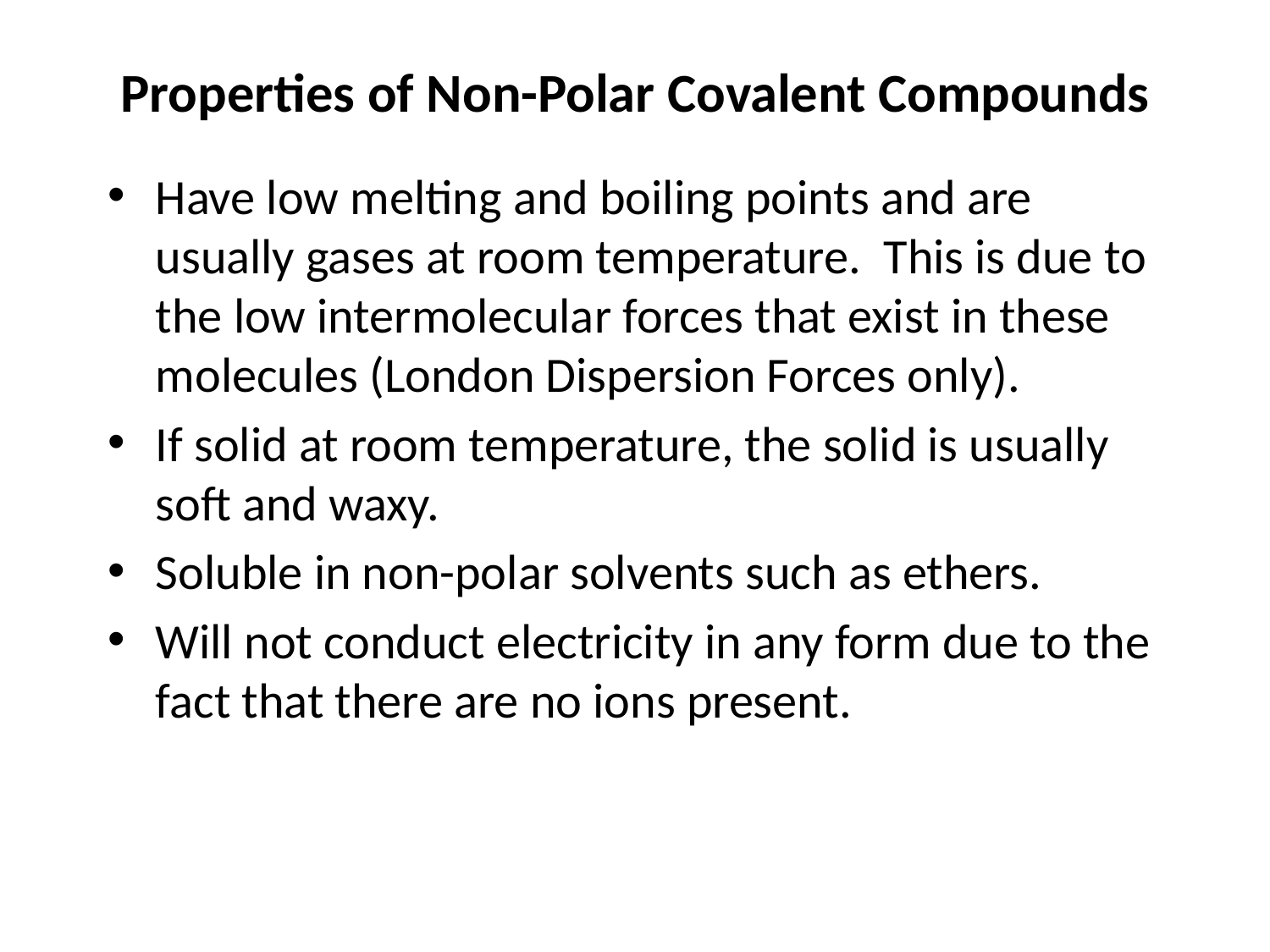

# Properties of Non-Polar Covalent Compounds
Have low melting and boiling points and are usually gases at room temperature.  This is due to the low intermolecular forces that exist in these molecules (London Dispersion Forces only).
If solid at room temperature, the solid is usually soft and waxy.
Soluble in non-polar solvents such as ethers.
Will not conduct electricity in any form due to the fact that there are no ions present.